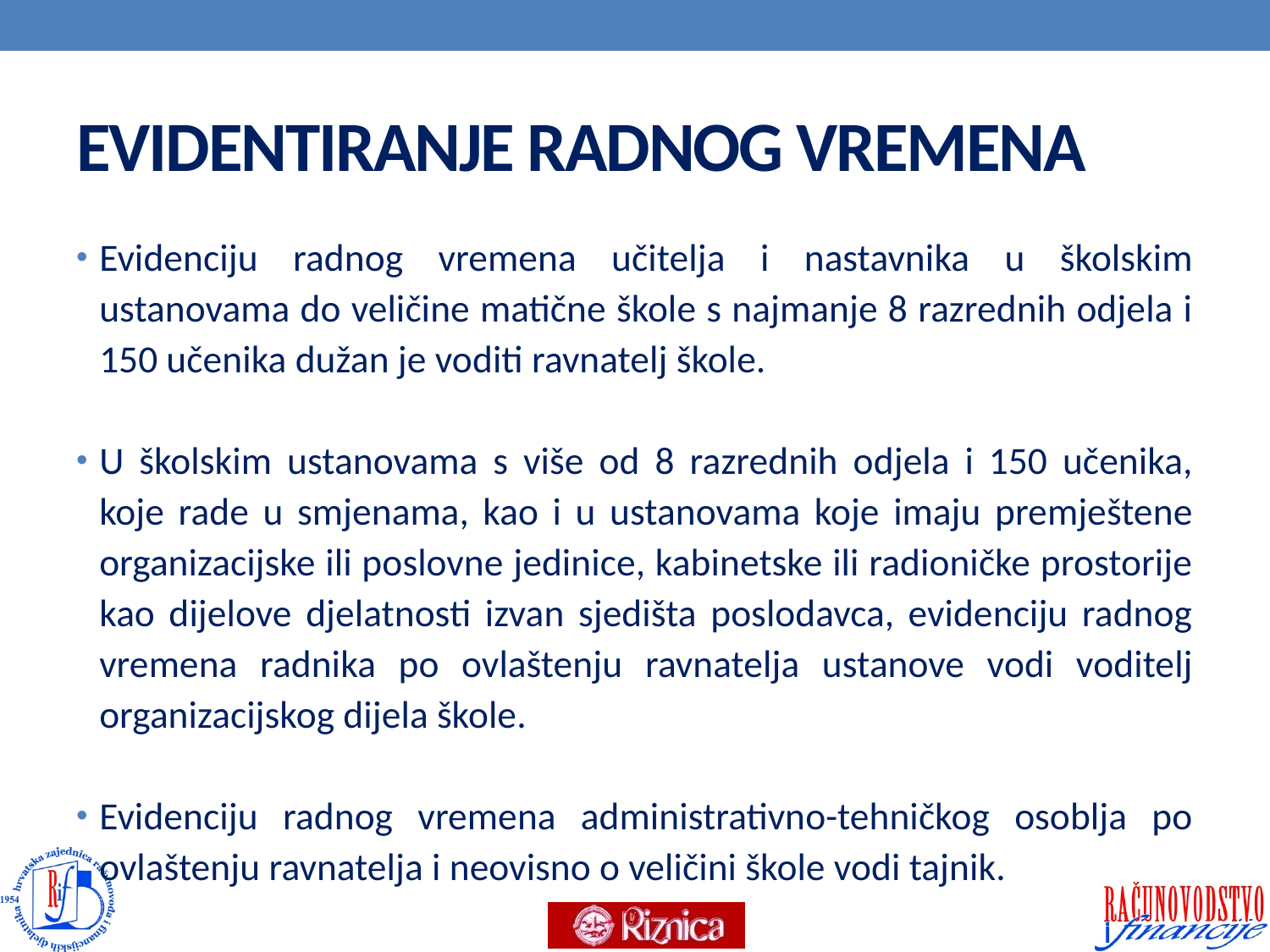

# EVIDENTIRANJE RADNOG VREMENA
Evidenciju radnog vremena učitelja i nastavnika u školskim ustanovama do veličine matične škole s najmanje 8 razrednih odjela i 150 učenika dužan je voditi ravnatelj škole.

U školskim ustanovama s više od 8 razrednih odjela i 150 učenika, koje rade u smjenama, kao i u ustanovama koje imaju premještene organizacijske ili poslovne jedinice, kabinetske ili radioničke prostorije kao dijelove djelatnosti izvan sjedišta poslodavca, evidenciju radnog vremena radnika po ovlaštenju ravnatelja ustanove vodi voditelj organizacijskog dijela škole.

Evidenciju radnog vremena administrativno-tehničkog osoblja po ovlaštenju ravnatelja i neovisno o veličini škole vodi tajnik.